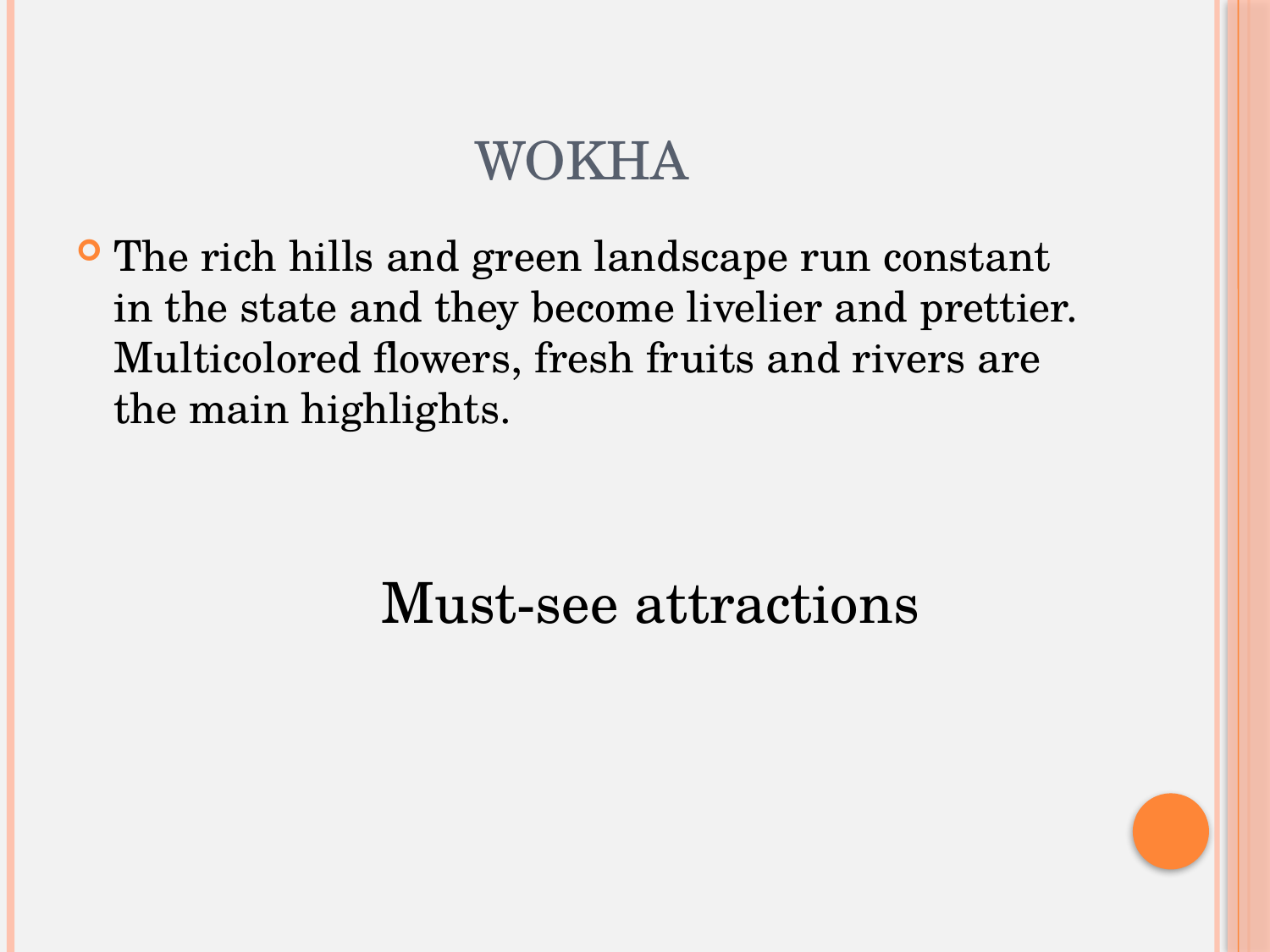

# WOKHA
The rich hills and green landscape run constant in the state and they become livelier and prettier. Multicolored flowers, fresh fruits and rivers are the main highlights.
Must-see attractions